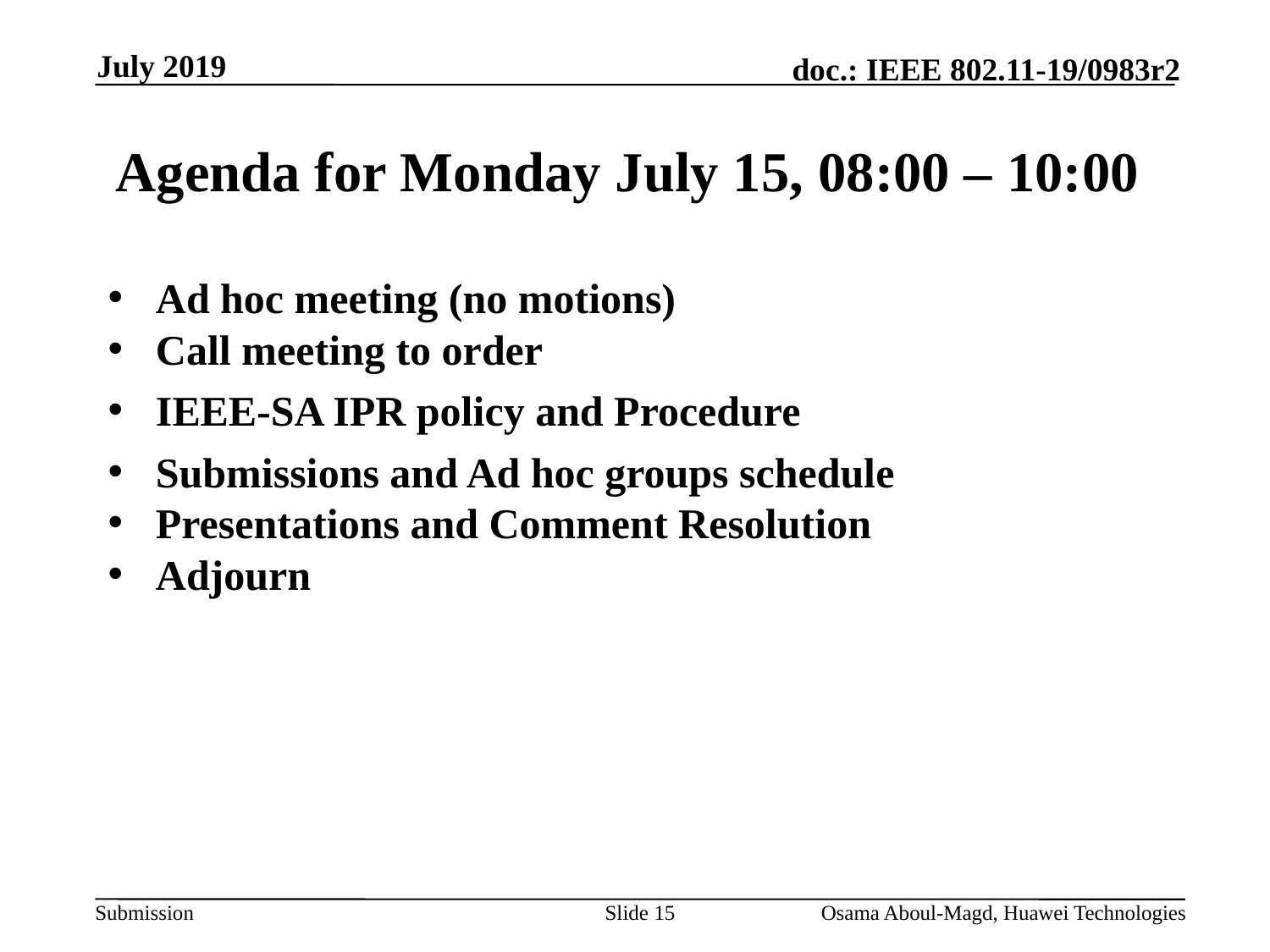

July 2019
# Agenda for Monday July 15, 08:00 – 10:00
Ad hoc meeting (no motions)
Call meeting to order
IEEE-SA IPR policy and Procedure
Submissions and Ad hoc groups schedule
Presentations and Comment Resolution
Adjourn

Slide 15
Osama Aboul-Magd, Huawei Technologies